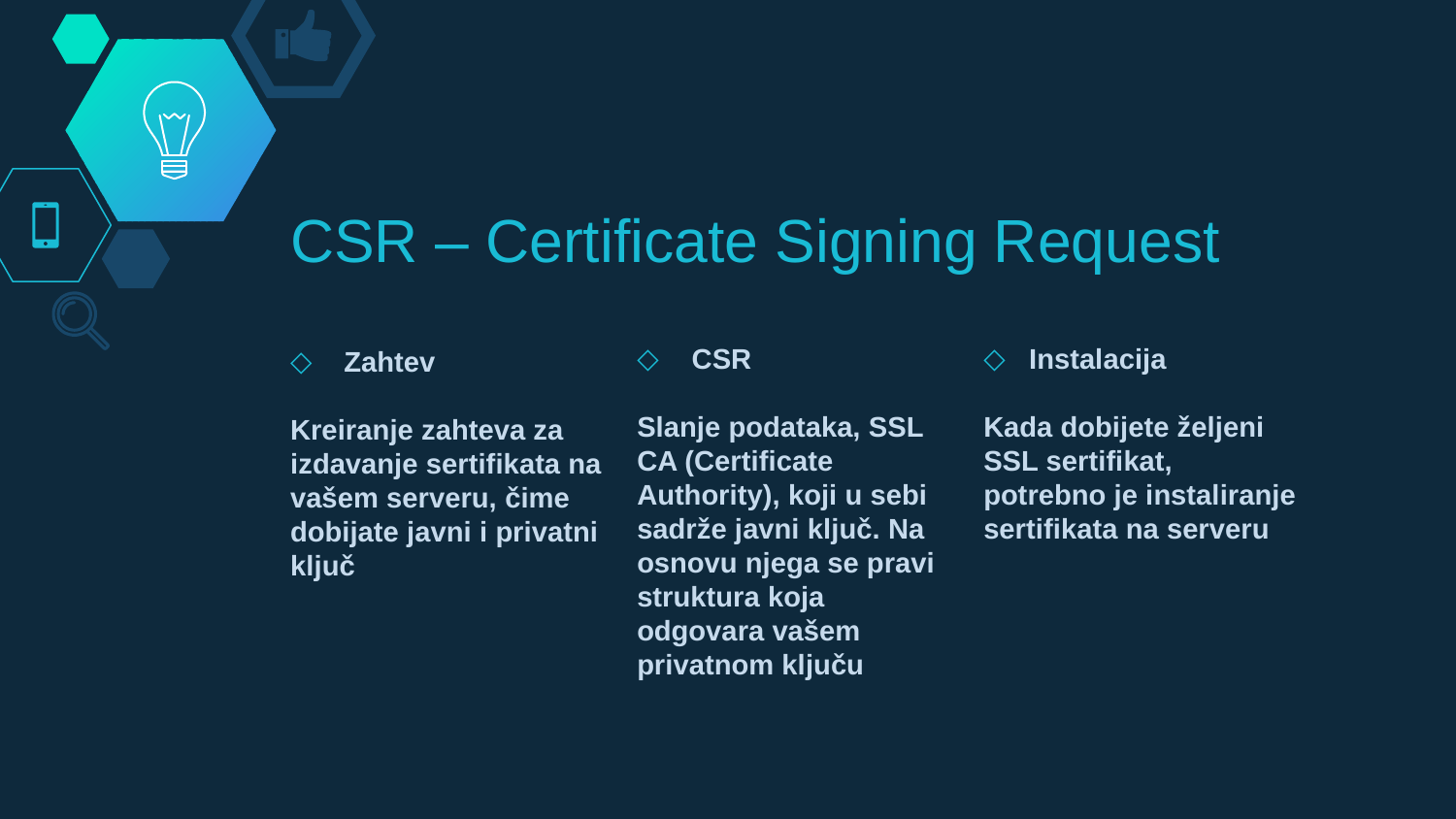

# CSR – Certificate Signing Request
CSR

Slanje podataka, SSL CA (Certificate Authority), koji u sebi sadrže javni ključ. Na osnovu njega se pravi struktura koja odgovara vašem privatnom ključu

Instalacija

Kada dobijete željeni SSL sertifikat, potrebno je instaliranje sertifikata na serveru
 Zahtev

Kreiranje zahteva za izdavanje sertifikata na vašem serveru, čime dobijate javni i privatni ključ